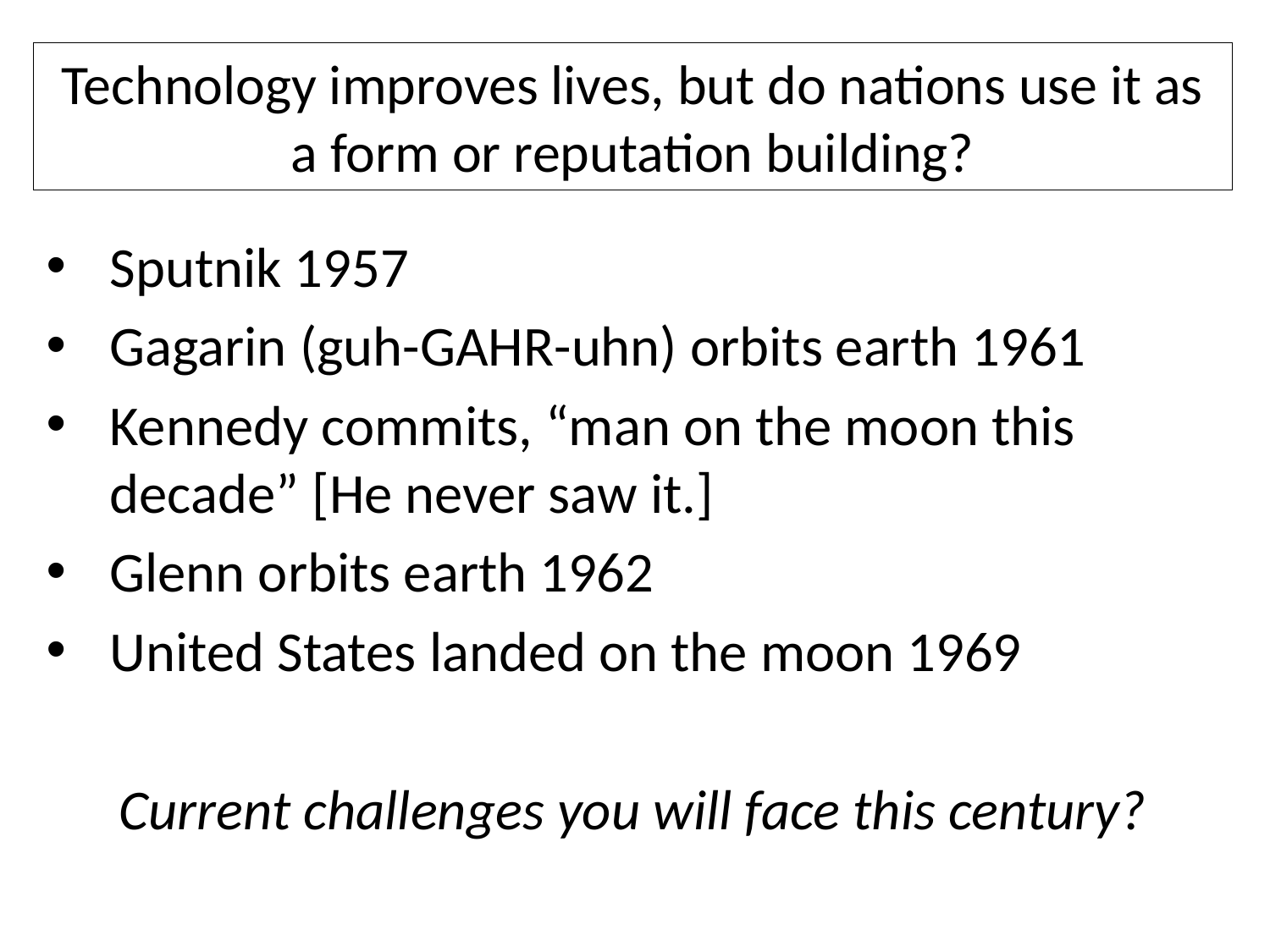

# Technology improves lives, but do nations use it as a form or reputation building?
Sputnik 1957
Gagarin (guh-GAHR-uhn) orbits earth 1961
Kennedy commits, “man on the moon this decade” [He never saw it.]
Glenn orbits earth 1962
United States landed on the moon 1969

Current challenges you will face this century?